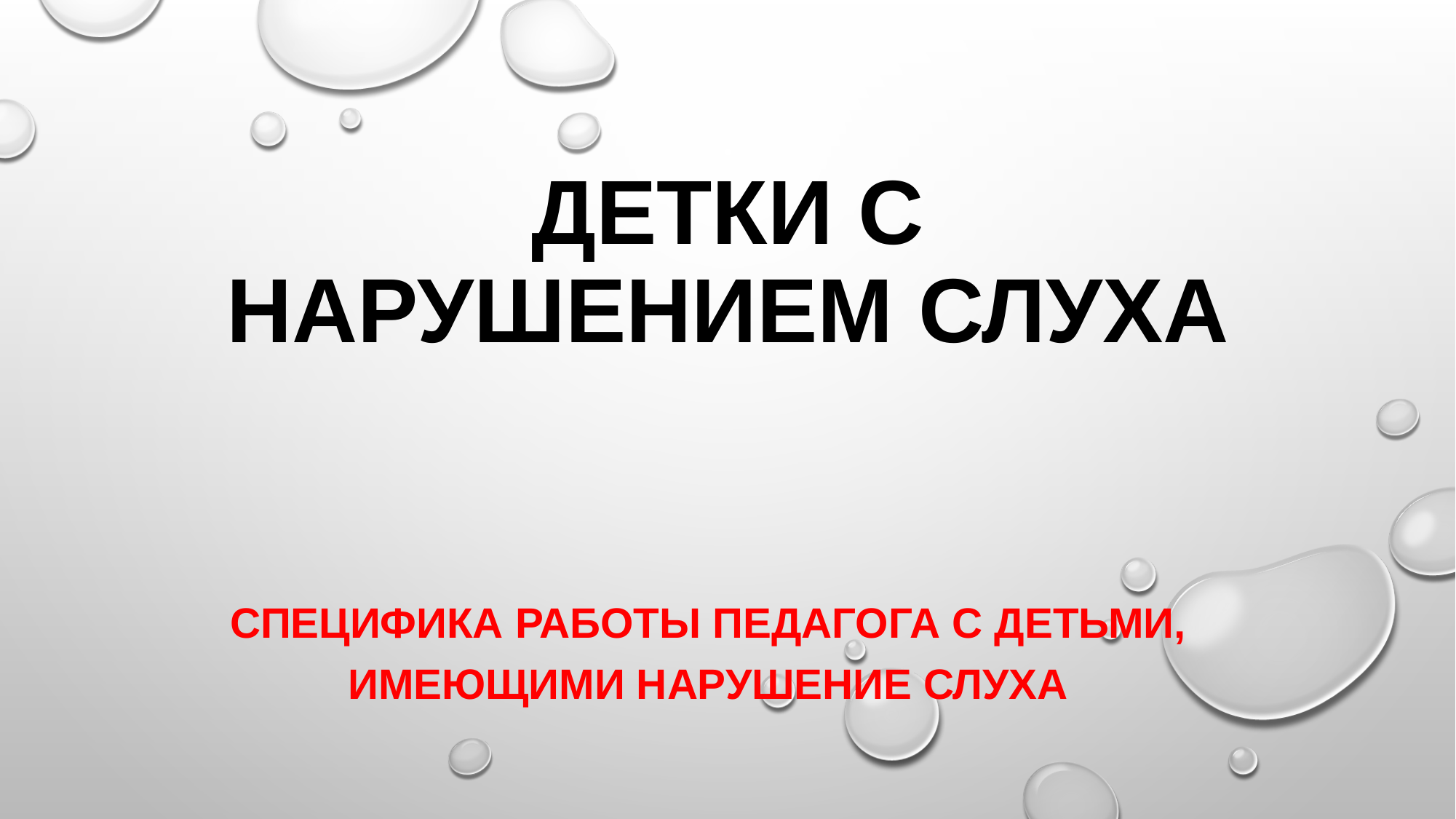

# Детки с нарушением слуха
Специфика работы педагога с детьми, имеющими нарушение слуха